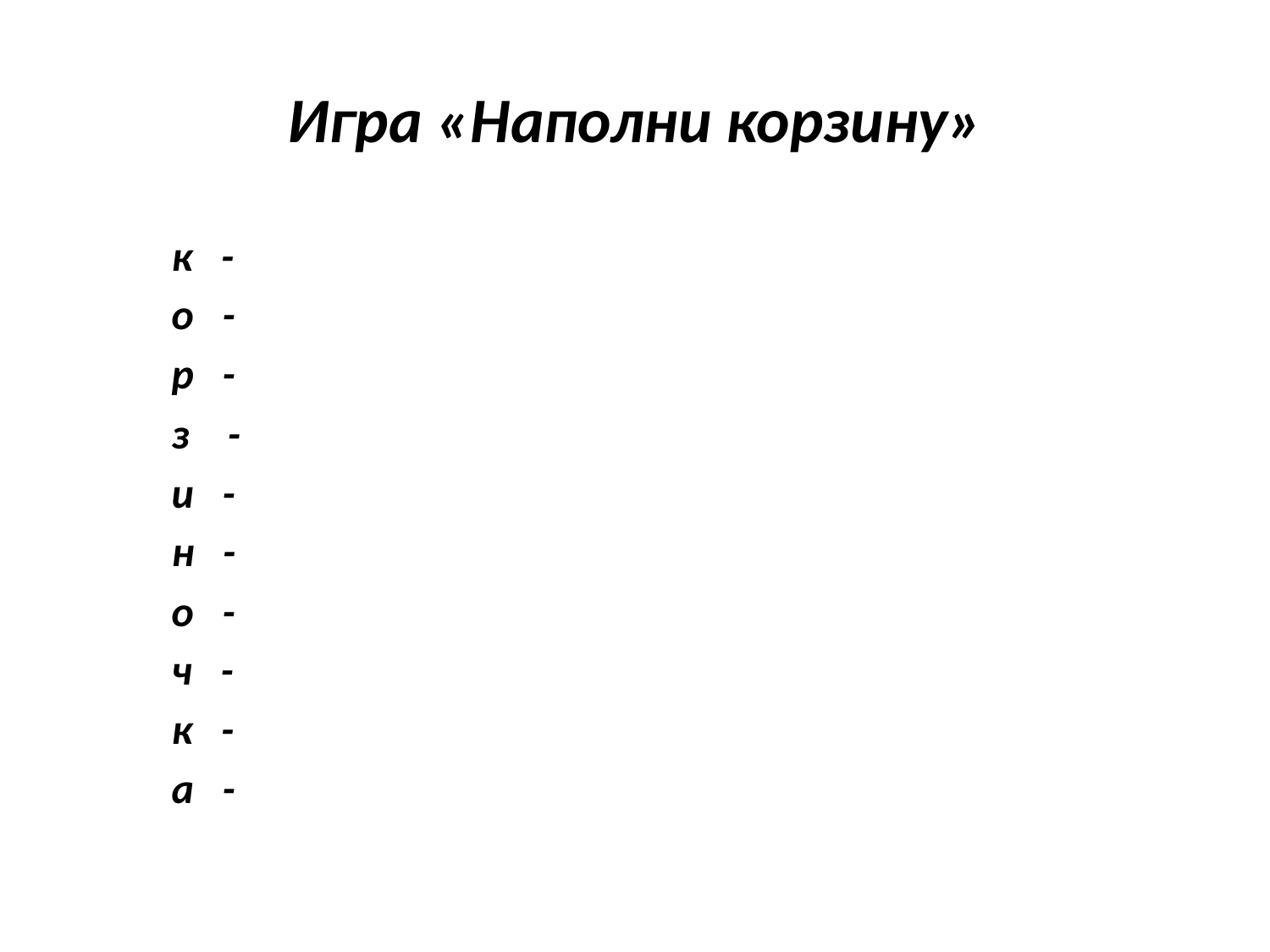

# Игра «Наполни корзину»
          к   -
          о   -
          р   -
          з    -
          и   -
          н   -
          о   -
          ч   -
          к   -
          а   -